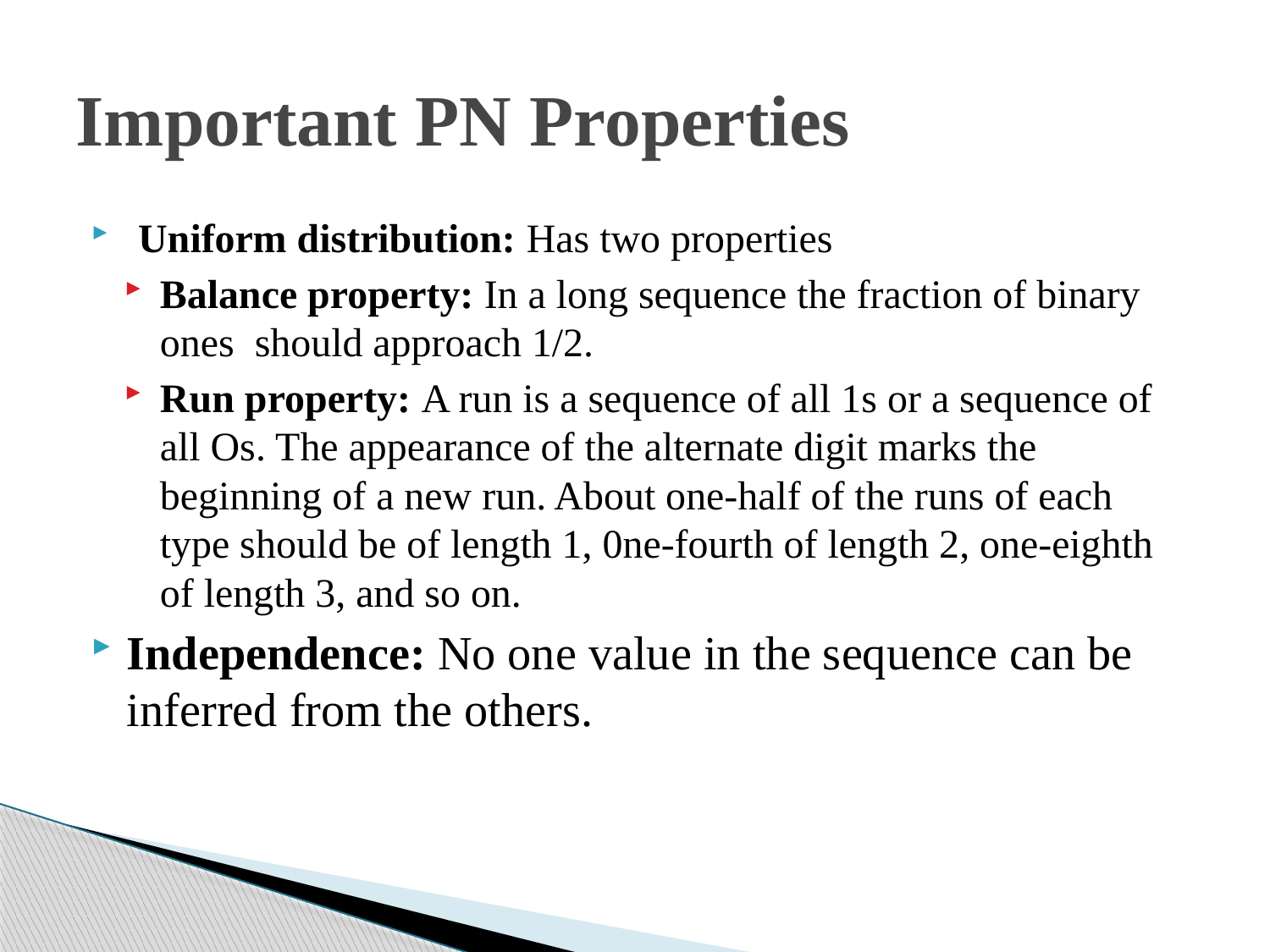

# Important PN Properties
 Uniform distribution: Has two properties
Balance property: In a long sequence the fraction of binary ones  should approach 1/2.
Run property: A run is a sequence of all 1s or a sequence of all Os. The appearance of the alternate digit marks the beginning of a new run. About one-half of the runs of each type should be of length 1, 0ne-fourth of length 2, one-eighth of length 3, and so on.
Independence: No one value in the sequence can be inferred from the others.